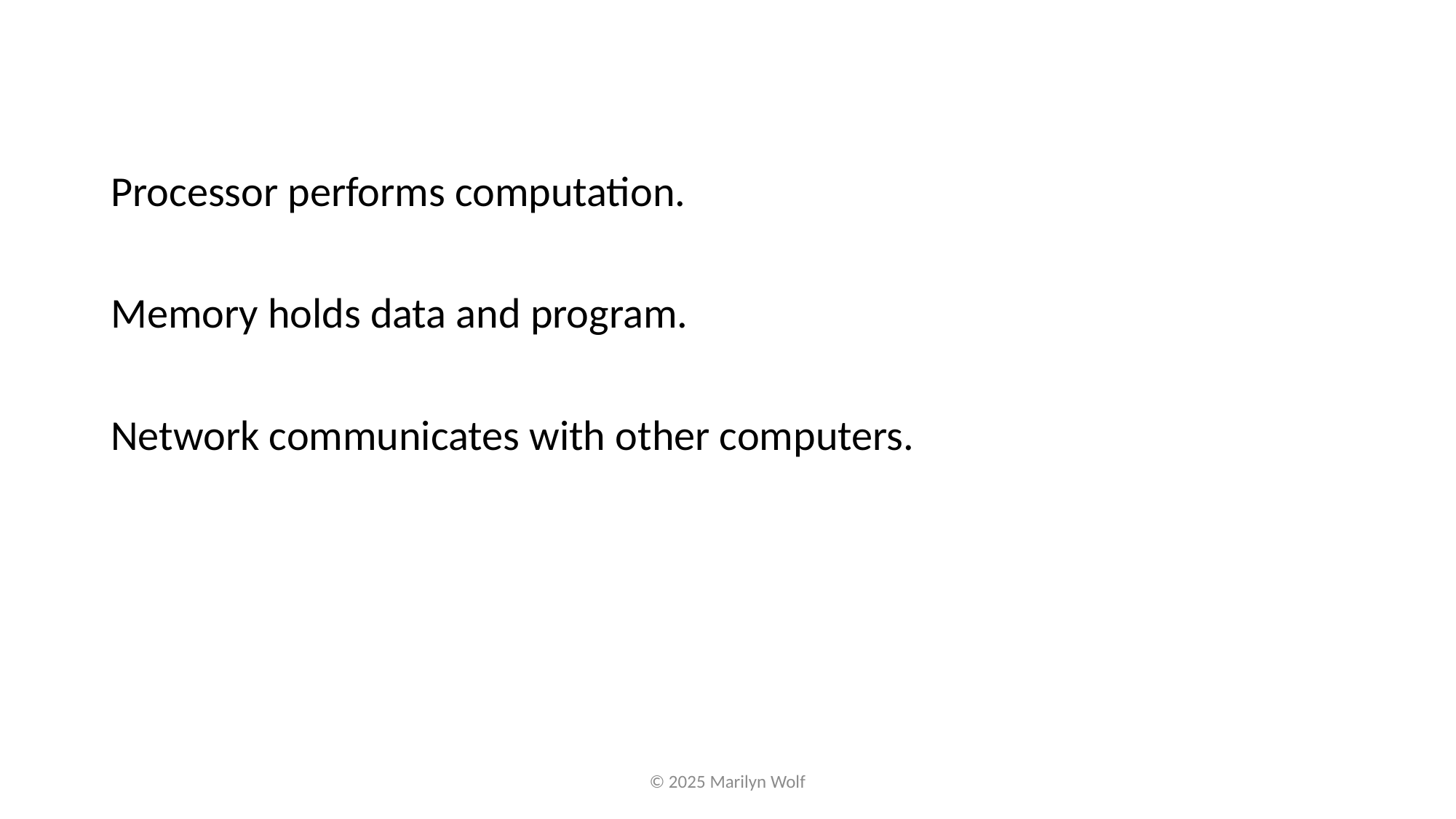

Processor performs computation.

Memory holds data and program.

Network communicates with other computers.
© 2025 Marilyn Wolf